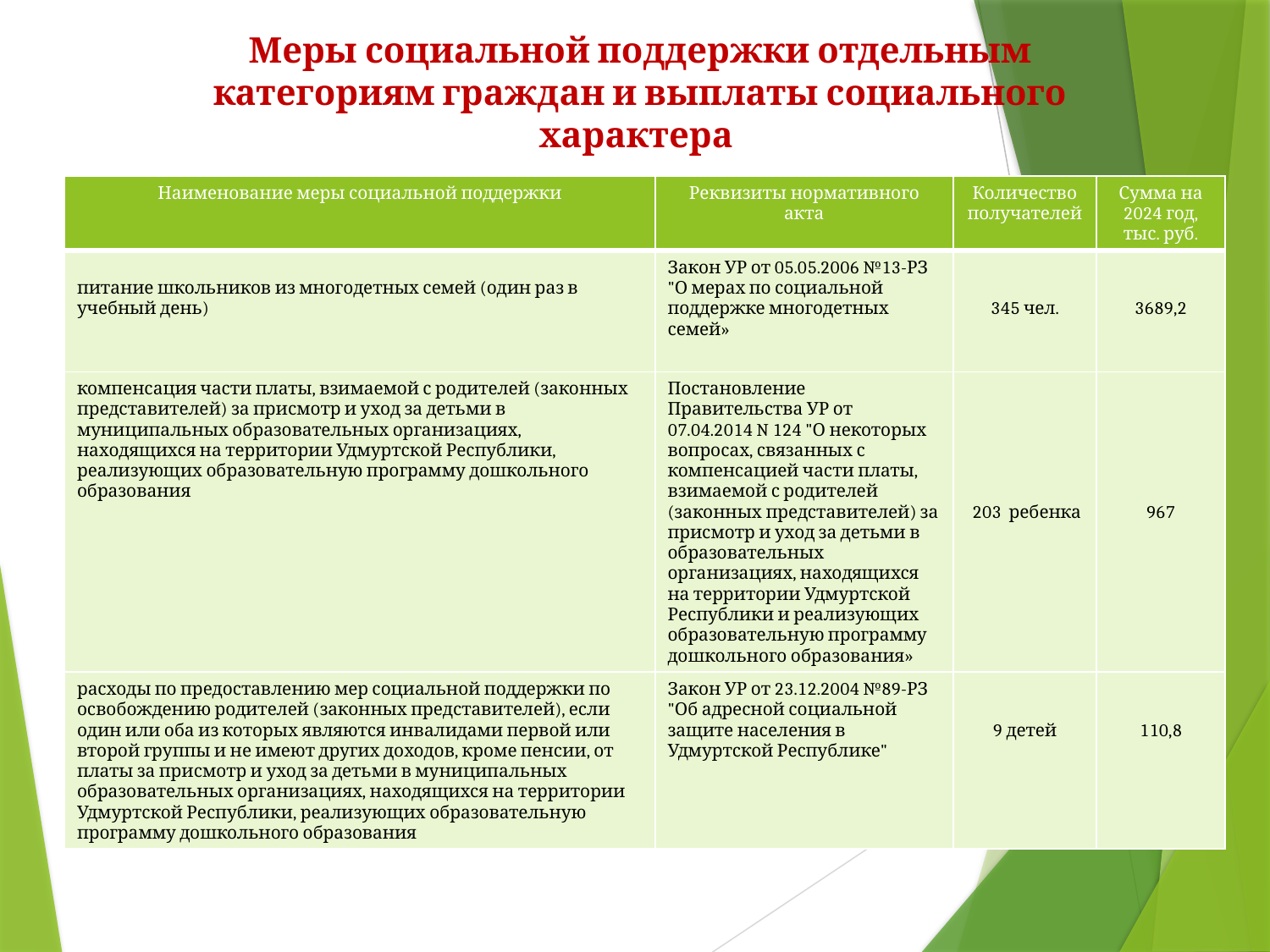

Меры социальной поддержки отдельным категориям граждан и выплаты социального характера

| Наименование меры социальной поддержки | Реквизиты нормативного акта | Количество получателей | Сумма на 2024 год, тыс. руб. |
| --- | --- | --- | --- |
| питание школьников из многодетных семей (один раз в учебный день) | Закон УР от 05.05.2006 №13-РЗ "О мерах по социальной поддержке многодетных семей» | 345 чел. | 3689,2 |
| компенсация части платы, взимаемой с родителей (законных представителей) за присмотр и уход за детьми в муниципальных образовательных организациях, находящихся на территории Удмуртской Республики, реализующих образовательную программу дошкольного образования | Постановление Правительства УР от 07.04.2014 N 124 "О некоторых вопросах, связанных с компенсацией части платы, взимаемой с родителей (законных представителей) за присмотр и уход за детьми в образовательных организациях, находящихся на территории Удмуртской Республики и реализующих образовательную программу дошкольного образования» | 203 ребенка | 967 |
| расходы по предоставлению мер социальной поддержки по освобождению родителей (законных представителей), если один или оба из которых являются инвалидами первой или второй группы и не имеют других доходов, кроме пенсии, от платы за присмотр и уход за детьми в муниципальных образовательных организациях, находящихся на территории Удмуртской Республики, реализующих образовательную программу дошкольного образования | Закон УР от 23.12.2004 №89-РЗ "Об адресной социальной защите населения в Удмуртской Республике" | 9 детей | 110,8 |